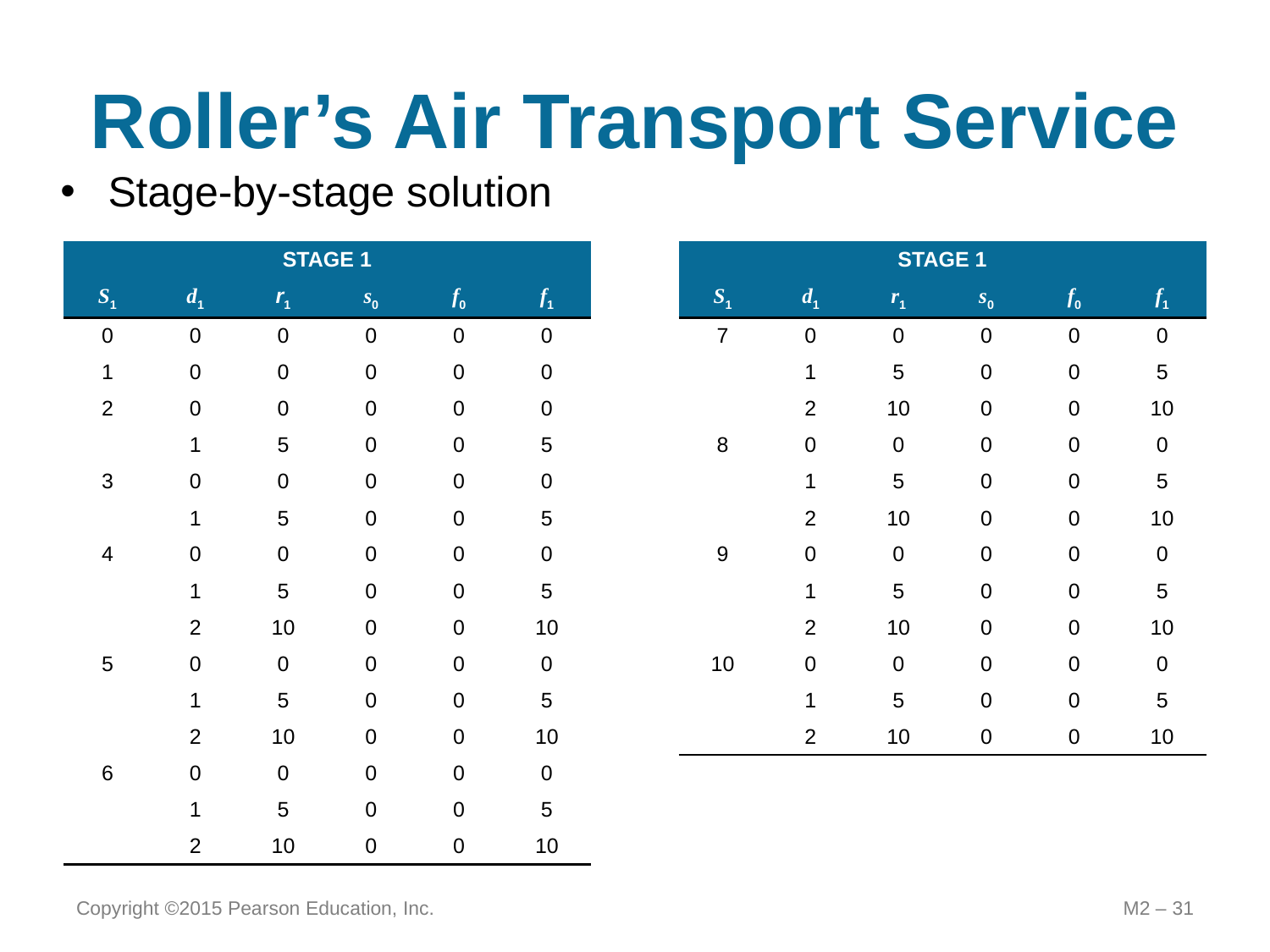

# Roller’s Air Transport Service
Stage-by-stage solution
| STAGE 1 |  |  |  |  |  |  | STAGE 1 |  |  |  |  |  |
| --- | --- | --- | --- | --- | --- | --- | --- | --- | --- | --- | --- | --- |
| S1 | d1 | r1 | s0 | f0 | f1 |  | S1 | d1 | r1 | s0 | f0 | f1 |
| 0 | 0 | 0 | 0 | 0 | 0 |  | 7 | 0 | 0 | 0 | 0 | 0 |
| 1 | 0 | 0 | 0 | 0 | 0 |  |  | 1 | 5 | 0 | 0 | 5 |
| 2 | 0 | 0 | 0 | 0 | 0 |  |  | 2 | 10 | 0 | 0 | 10 |
|  | 1 | 5 | 0 | 0 | 5 |  | 8 | 0 | 0 | 0 | 0 | 0 |
| 3 | 0 | 0 | 0 | 0 | 0 |  |  | 1 | 5 | 0 | 0 | 5 |
|  | 1 | 5 | 0 | 0 | 5 |  |  | 2 | 10 | 0 | 0 | 10 |
| 4 | 0 | 0 | 0 | 0 | 0 |  | 9 | 0 | 0 | 0 | 0 | 0 |
|  | 1 | 5 | 0 | 0 | 5 |  |  | 1 | 5 | 0 | 0 | 5 |
|  | 2 | 10 | 0 | 0 | 10 |  |  | 2 | 10 | 0 | 0 | 10 |
| 5 | 0 | 0 | 0 | 0 | 0 |  | 10 | 0 | 0 | 0 | 0 | 0 |
|  | 1 | 5 | 0 | 0 | 5 |  |  | 1 | 5 | 0 | 0 | 5 |
|  | 2 | 10 | 0 | 0 | 10 |  |  | 2 | 10 | 0 | 0 | 10 |
| 6 | 0 | 0 | 0 | 0 | 0 |  |  |  |  |  |  |  |
|  | 1 | 5 | 0 | 0 | 5 |  |  |  |  |  |  |  |
|  | 2 | 10 | 0 | 0 | 10 |  |  |  |  |  |  |  |
Copyright ©2015 Pearson Education, Inc.
M2 – 31